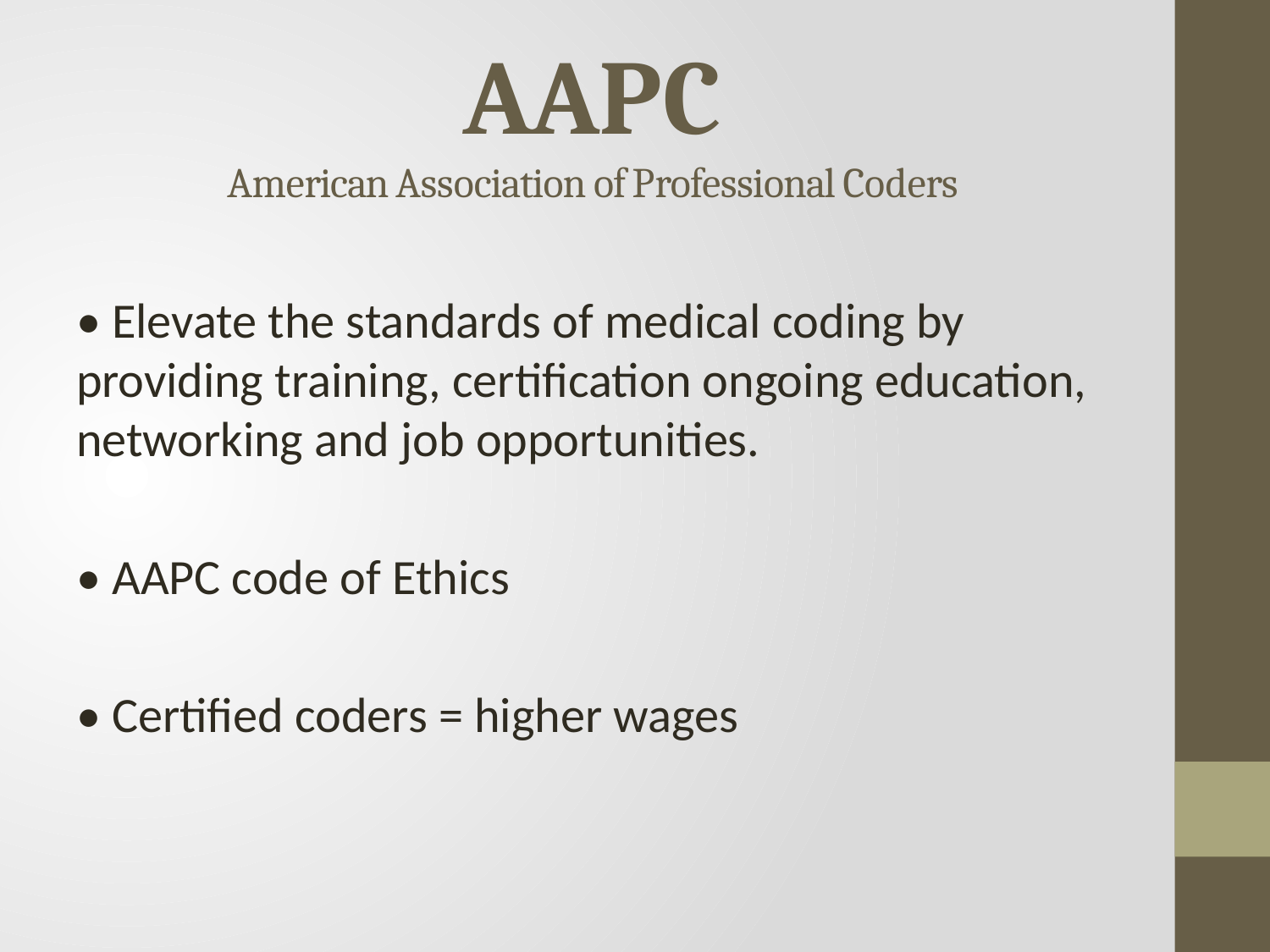

# AAPC American Association of Professional Coders
• Elevate the standards of medical coding by providing training, certification ongoing education, networking and job opportunities.

• AAPC code of Ethics

• Certified coders = higher wages